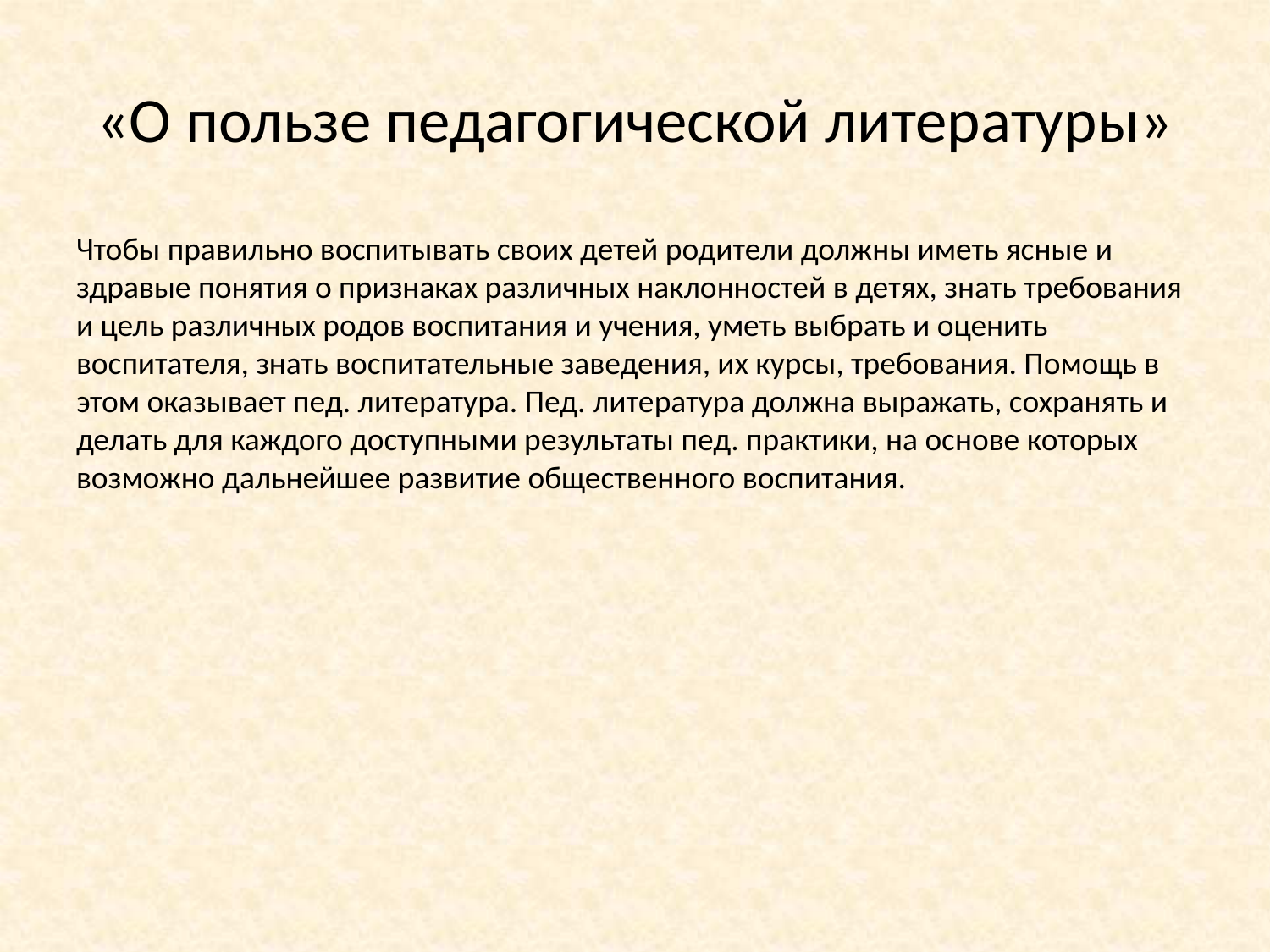

# «О пользе педагогической литературы»
Чтобы правильно воспитывать своих детей родители должны иметь ясные и здравые понятия о признаках различных наклонностей в детях, знать требования и цель различных родов воспитания и учения, уметь выбрать и оценить воспитателя, знать воспитательные заведения, их курсы, требования. Помощь в этом оказывает пед. литература. Пед. литература должна выражать, сохранять и делать для каждого доступными результаты пед. практики, на основе которых возможно дальнейшее развитие общественного воспитания.